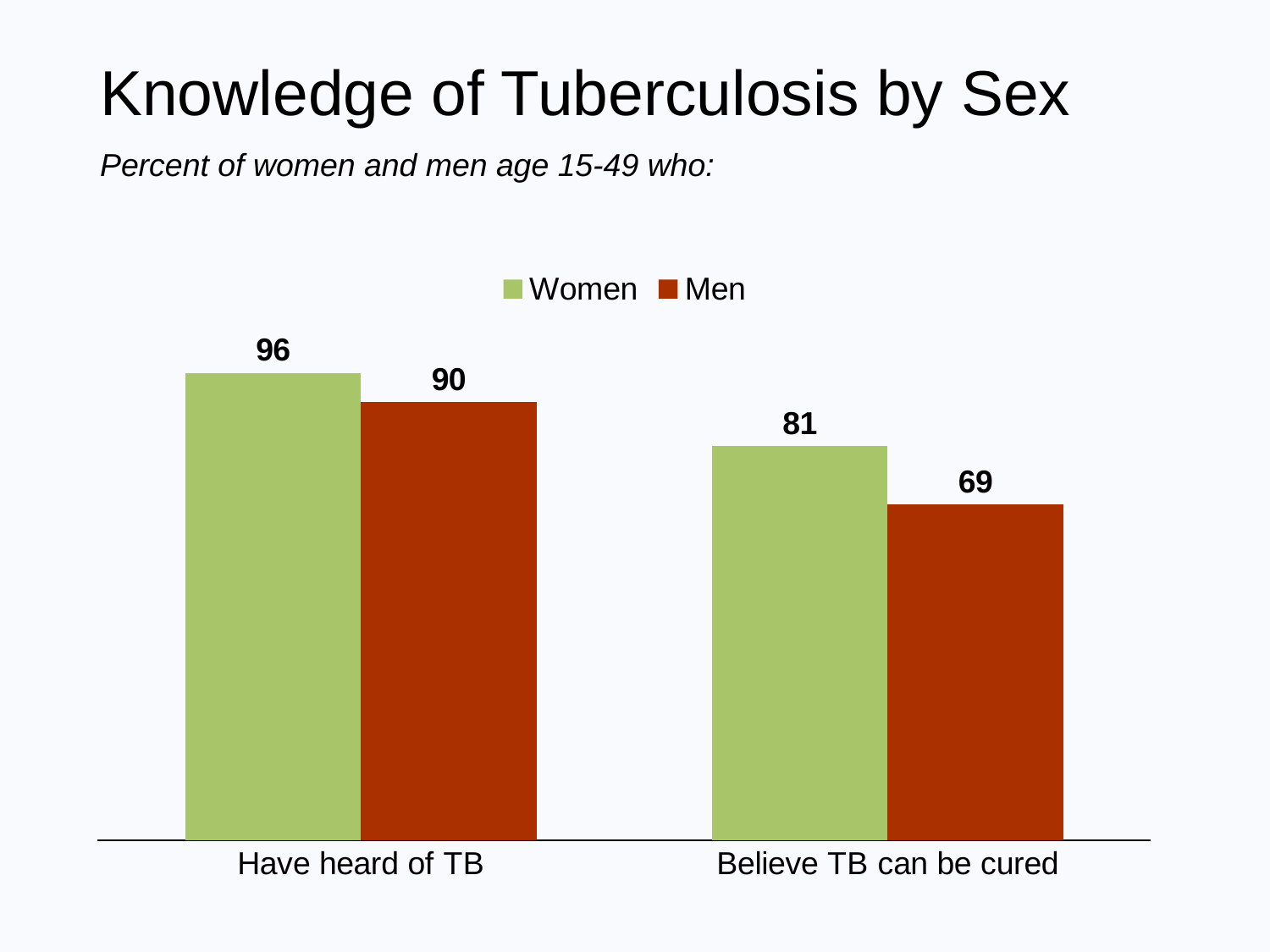

# Knowledge of Tuberculosis by Sex
Percent of women and men age 15-49 who:

### Chart

| Category | Women | Men |
|---|---|---|
| Have heard of TB | 96.0 | 90.0 |
| Believe TB can be cured | 81.0 | 69.0 |